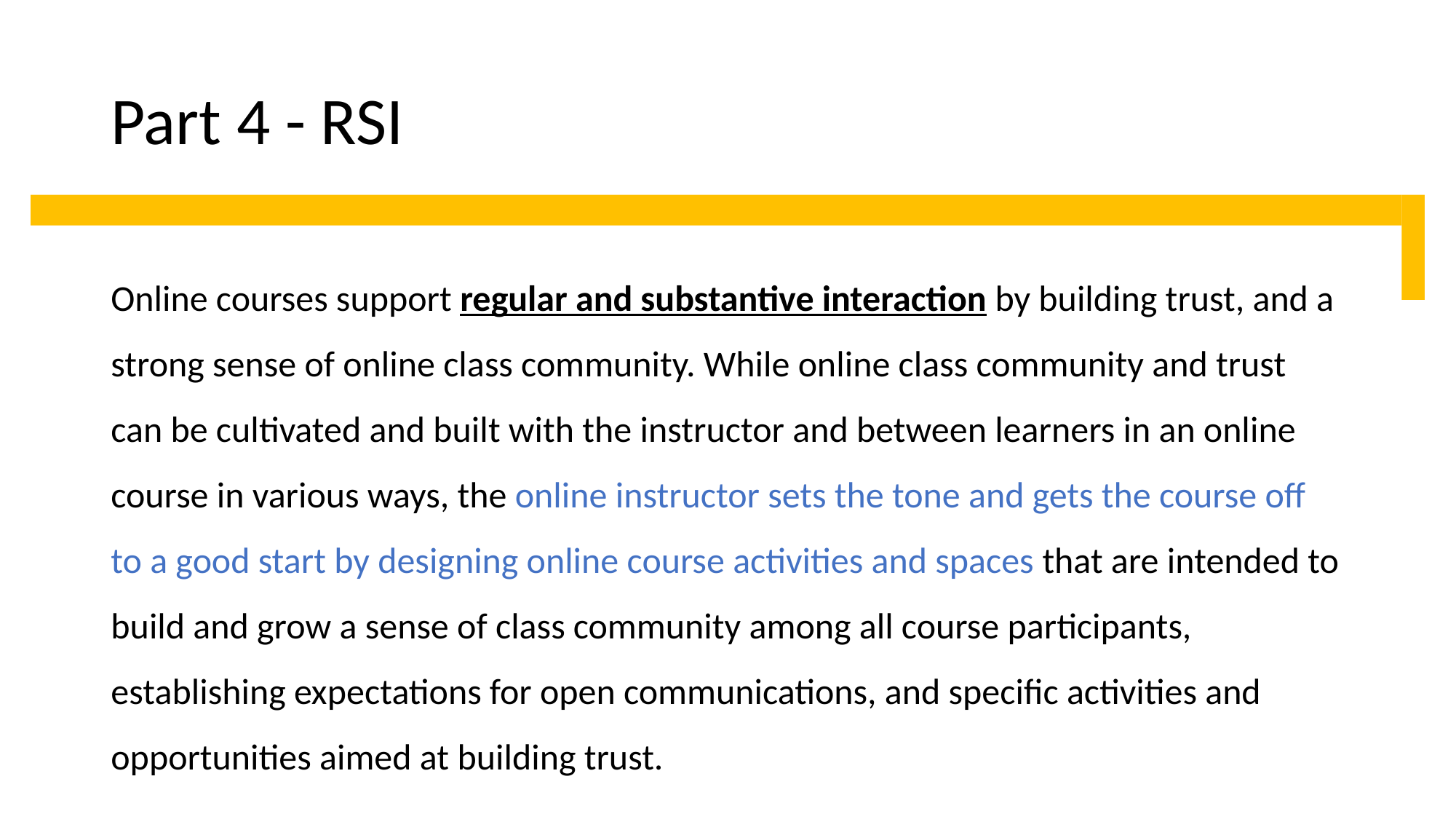

# Part 4 - RSI

Online courses support regular and substantive interaction by building trust, and a strong sense of online class community. While online class community and trust can be cultivated and built with the instructor and between learners in an online course in various ways, the online instructor sets the tone and gets the course off to a good start by designing online course activities and spaces that are intended to build and grow a sense of class community among all course participants, establishing expectations for open communications, and specific activities and opportunities aimed at building trust.